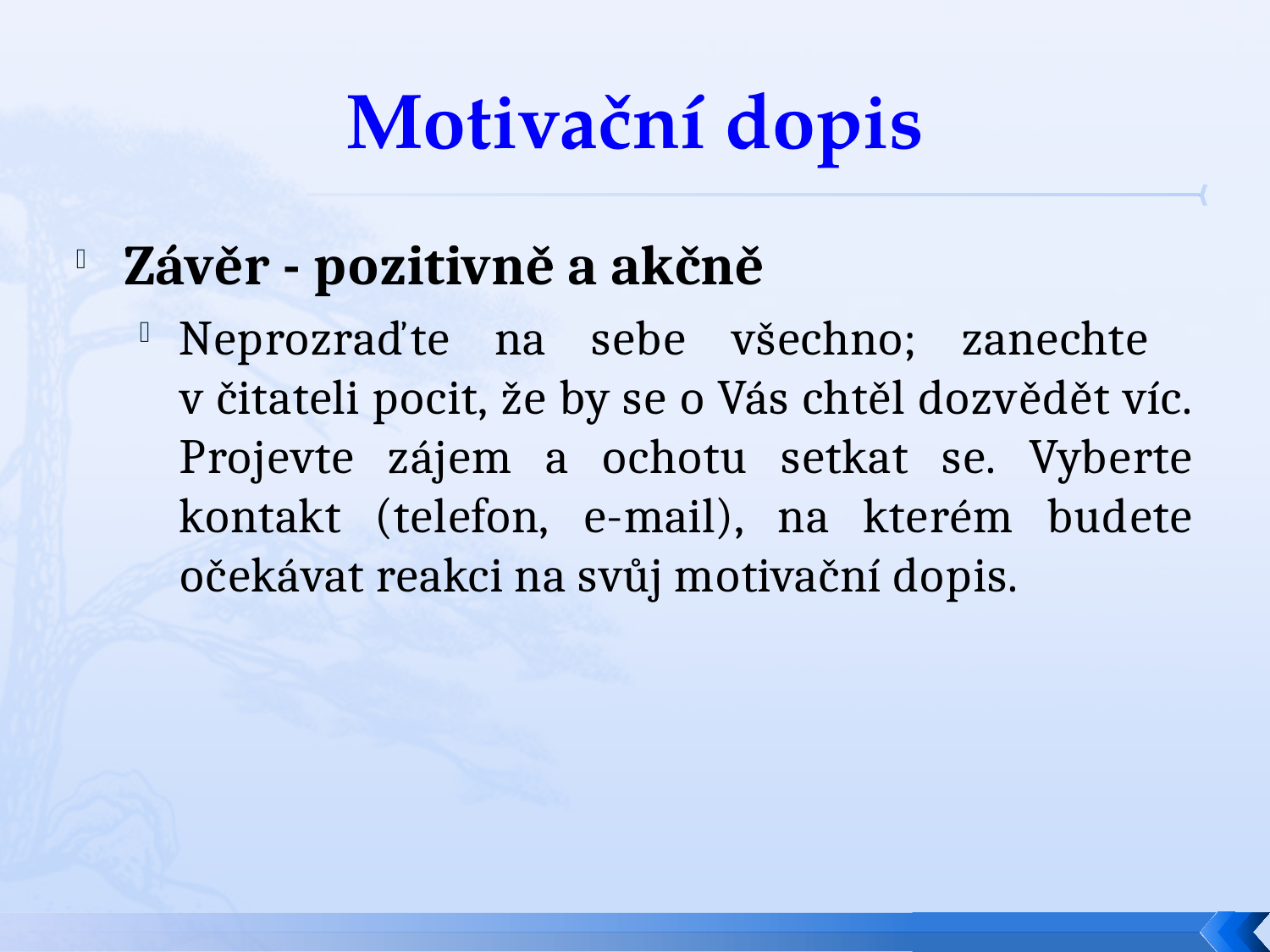

# Motivační dopis
Závěr - pozitivně a akčně
Neprozraďte na sebe všechno; zanechte
v čitateli pocit, že by se o Vás chtěl dozvědět víc. Projevte zájem a ochotu setkat se. Vyberte kontakt (telefon, e-mail), na kterém budete očekávat reakci na svůj motivační dopis.